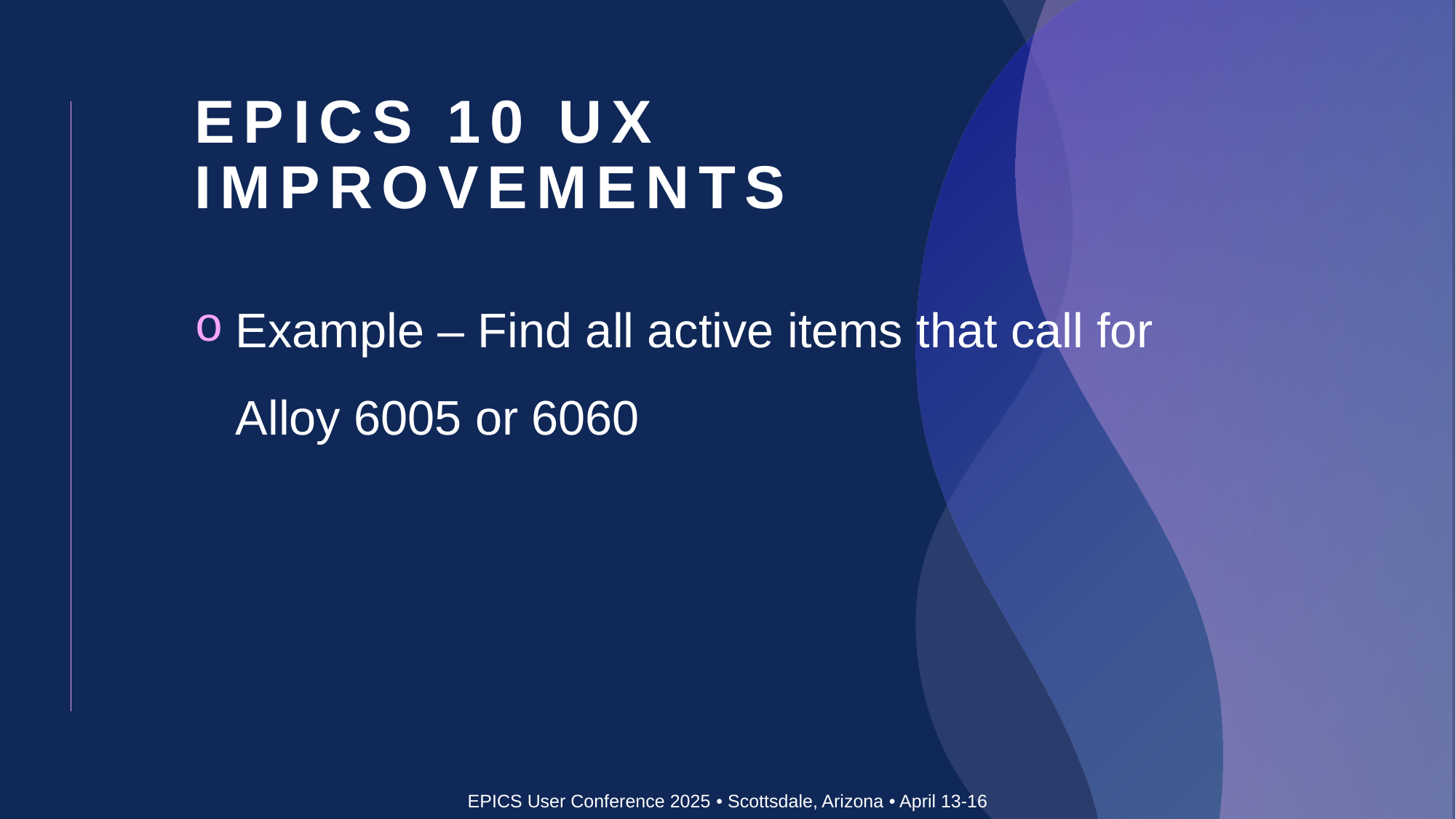

# EPICS 10 UX Improvements
Example – Find all active items that call for Alloy 6005 or 6060